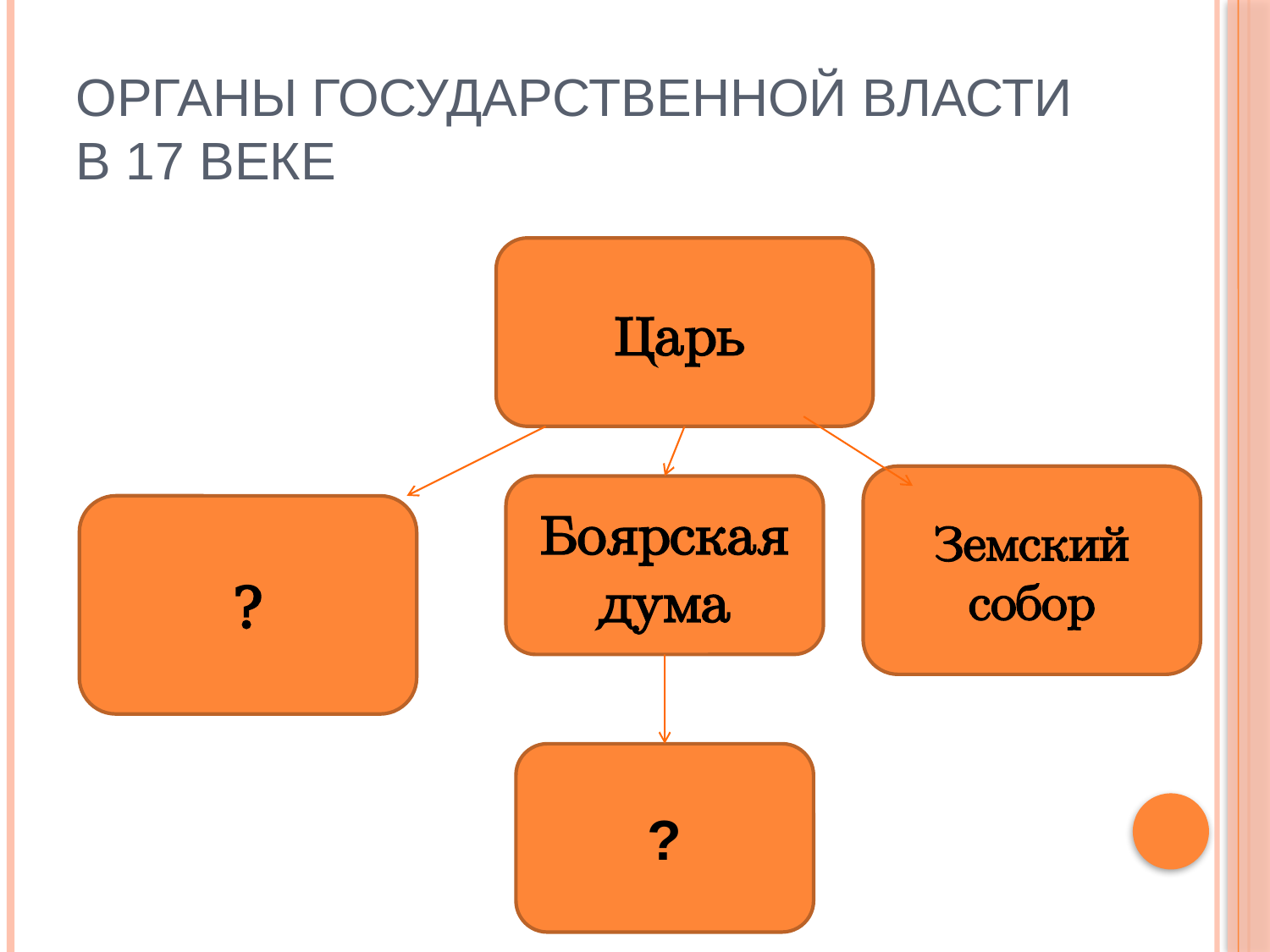

# Органы государственной власти в 17 веке

Царь
Земский собор
Боярская дума
?
?